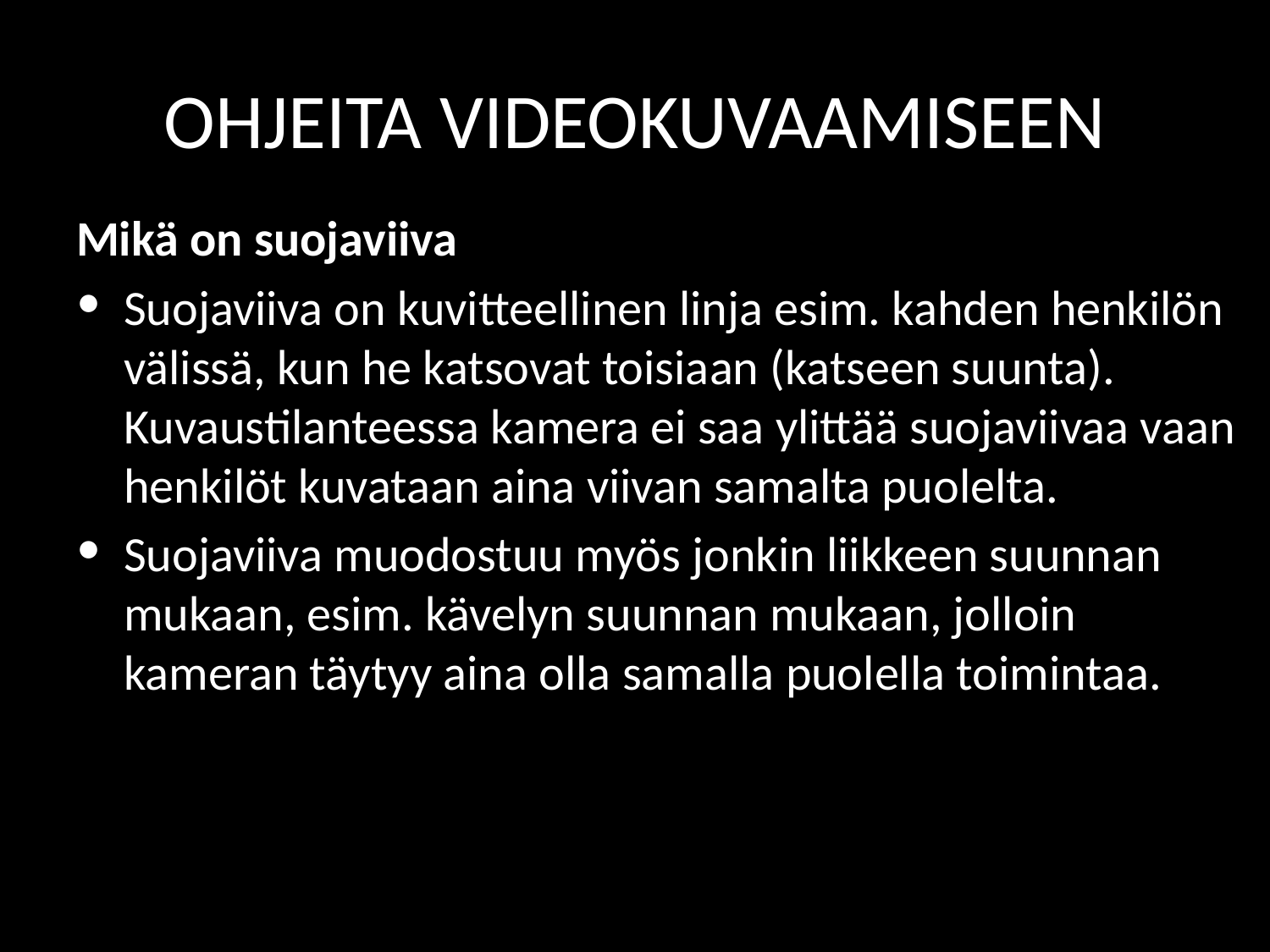

# OHJEITA VIDEOKUVAAMISEEN
Mikä on suojaviiva
Suojaviiva on kuvitteellinen linja esim. kahden henkilön välissä, kun he katsovat toisiaan (katseen suunta). Kuvaustilanteessa kamera ei saa ylittää suojaviivaa vaan henkilöt kuvataan aina viivan samalta puolelta.
Suojaviiva muodostuu myös jonkin liikkeen suunnan mukaan, esim. kävelyn suunnan mukaan, jolloin kameran täytyy aina olla samalla puolella toimintaa.